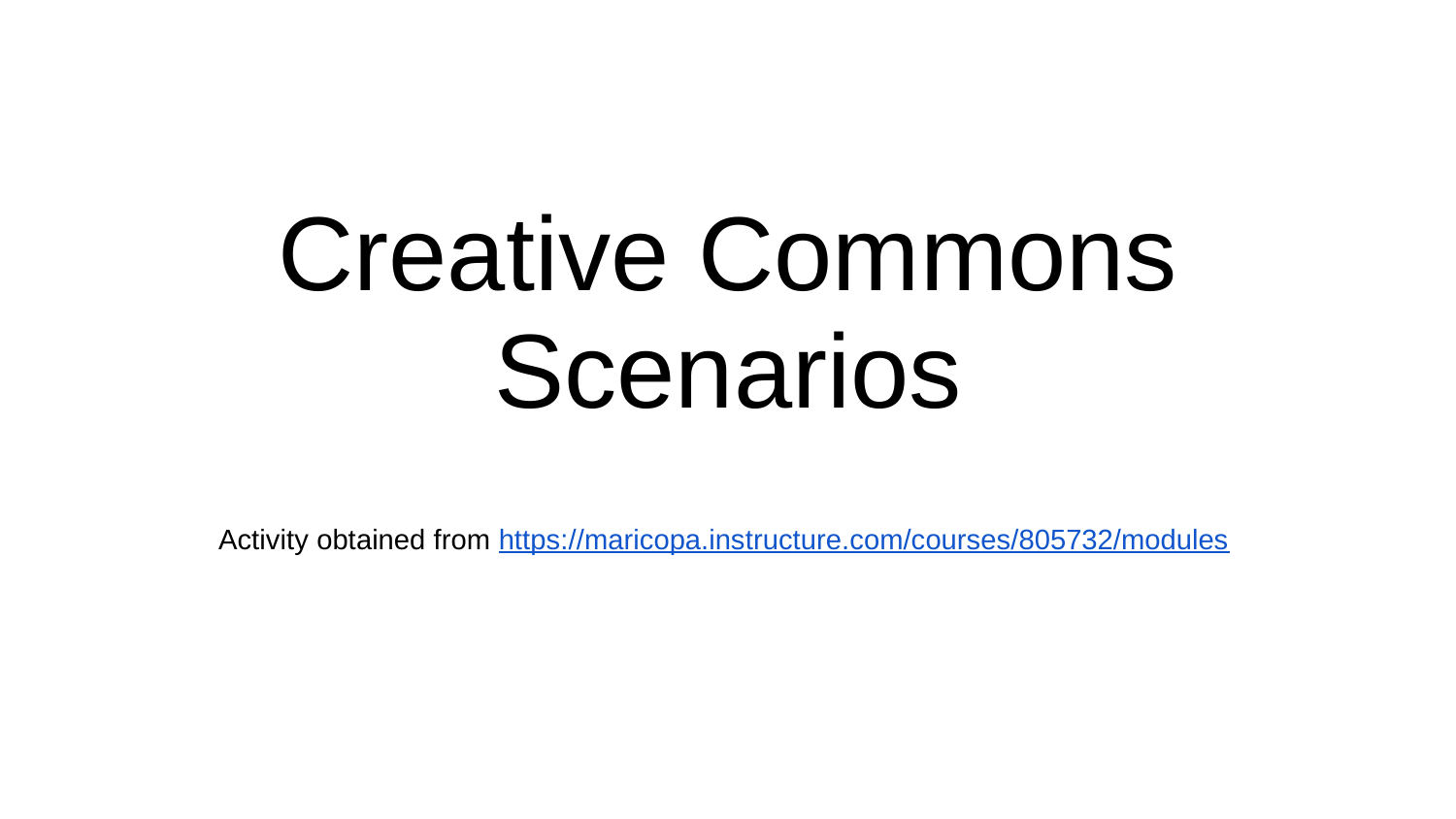

# Creative Commons Scenarios

Activity obtained from https://maricopa.instructure.com/courses/805732/modules